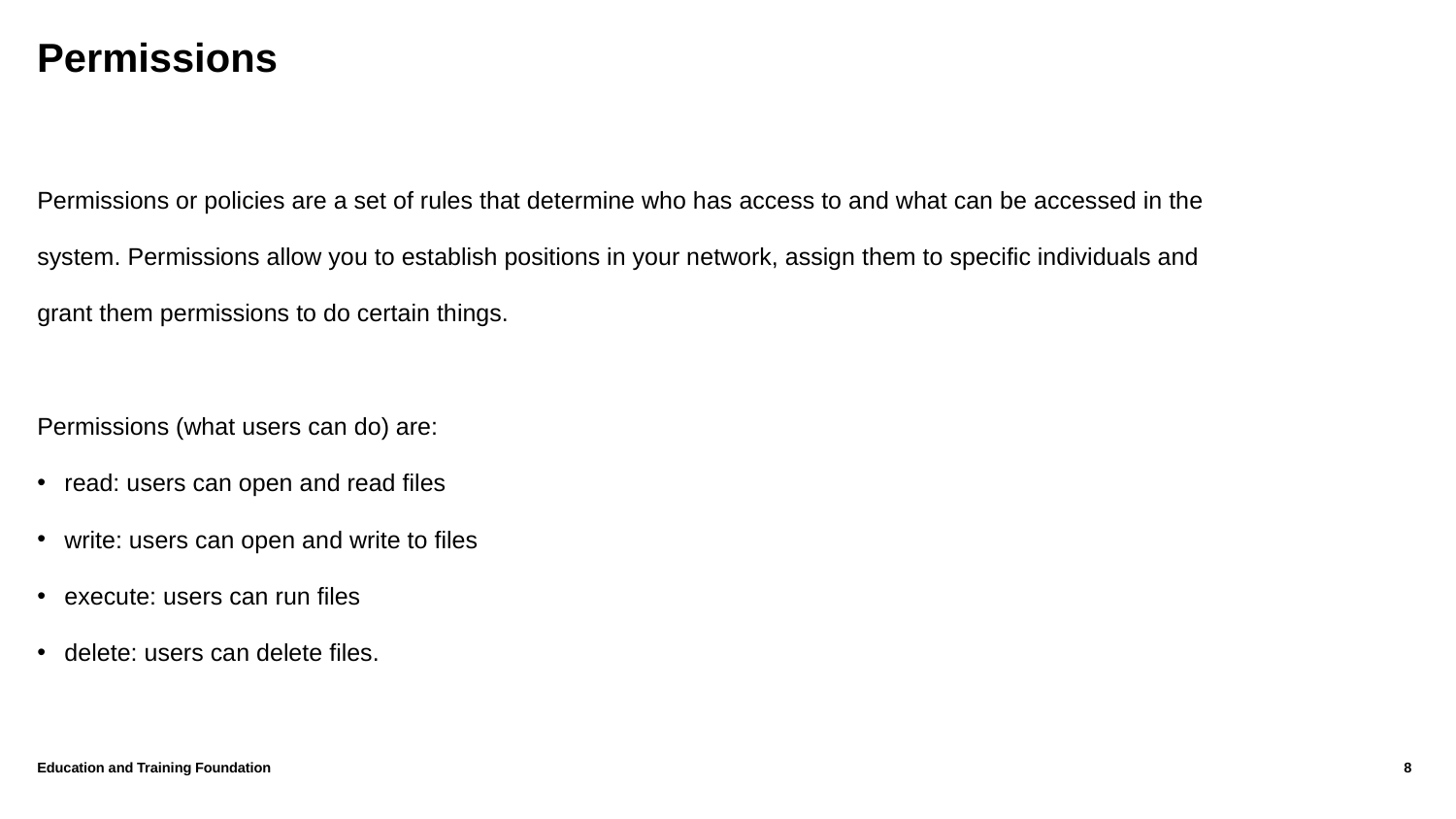

# Permissions
Permissions or policies are a set of rules that determine who has access to and what can be accessed in the system​. Permissions allow you to establish positions in your network, assign them to specific individuals and grant them permissions to do certain things. ​
​
Permissions (what users can do) are:
read: users can open and read files​
write: users can open and write to files​
execute: users can run files​
delete: users can delete files.

Education and Training Foundation
8